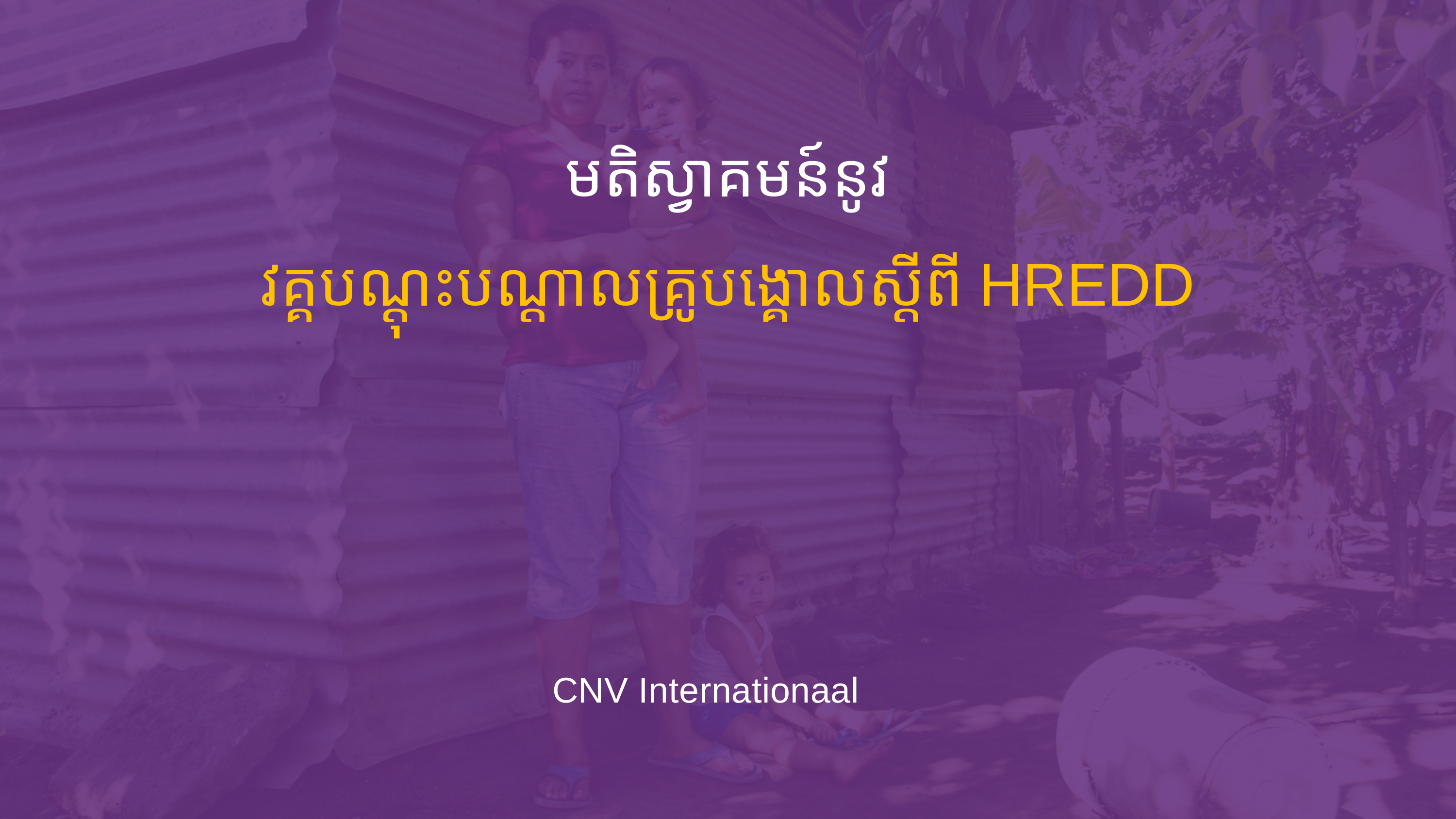

មតិស្វាគមន៍នូវ
វគ្គបណ្ដុះបណ្ដាលគ្រូបង្គោលស្ដីពី HREDD

CNV Internationaal